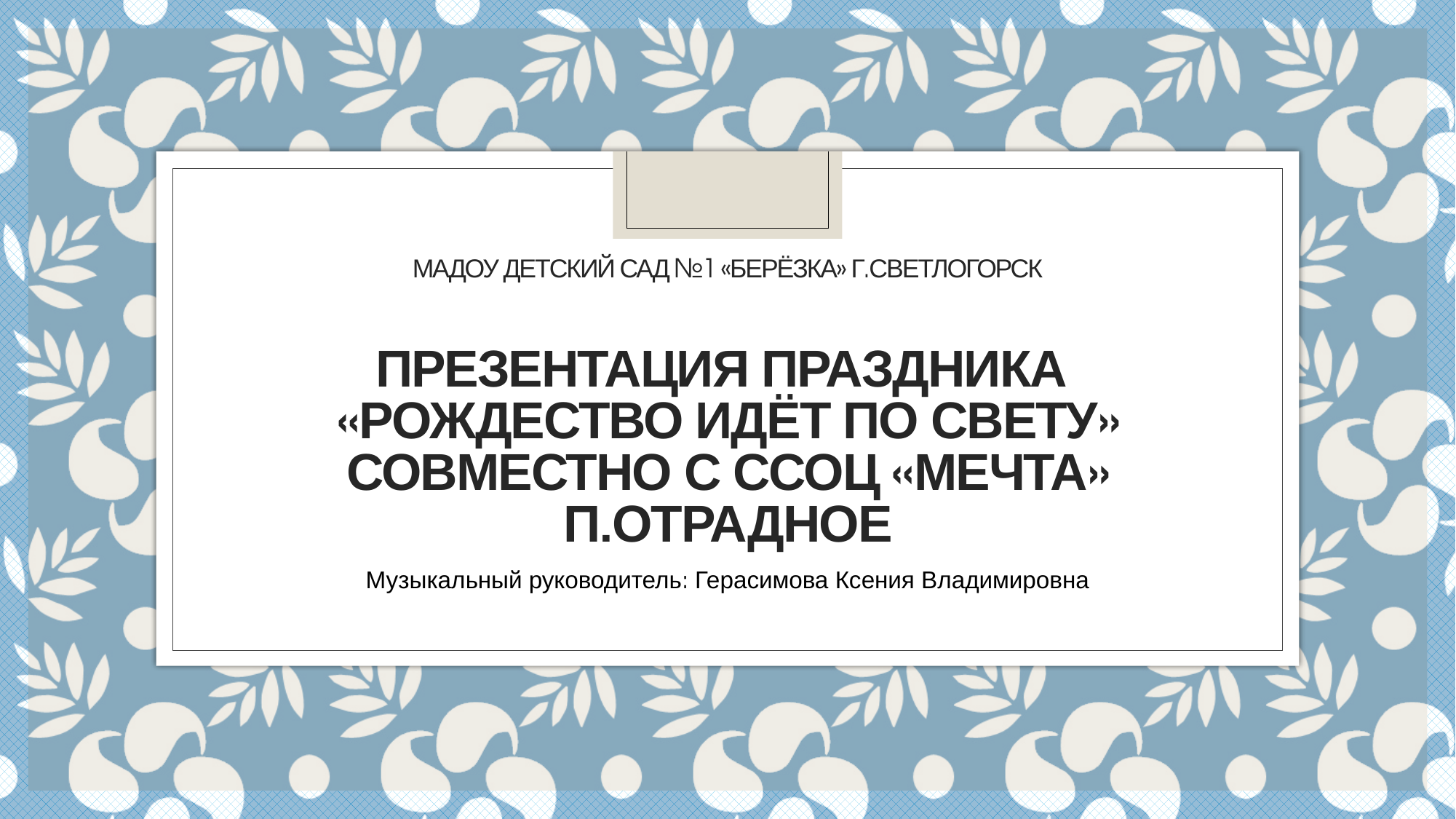

# Мадоу ДЕТСКИЙ САД №1 «БЕРЁЗКА» Г.СВЕТЛОГОРСК Презентация праздника «Рождество идёт по свету» совместно с ссоц «мечта» п.отрадное
Музыкальный руководитель: Герасимова Ксения Владимировна